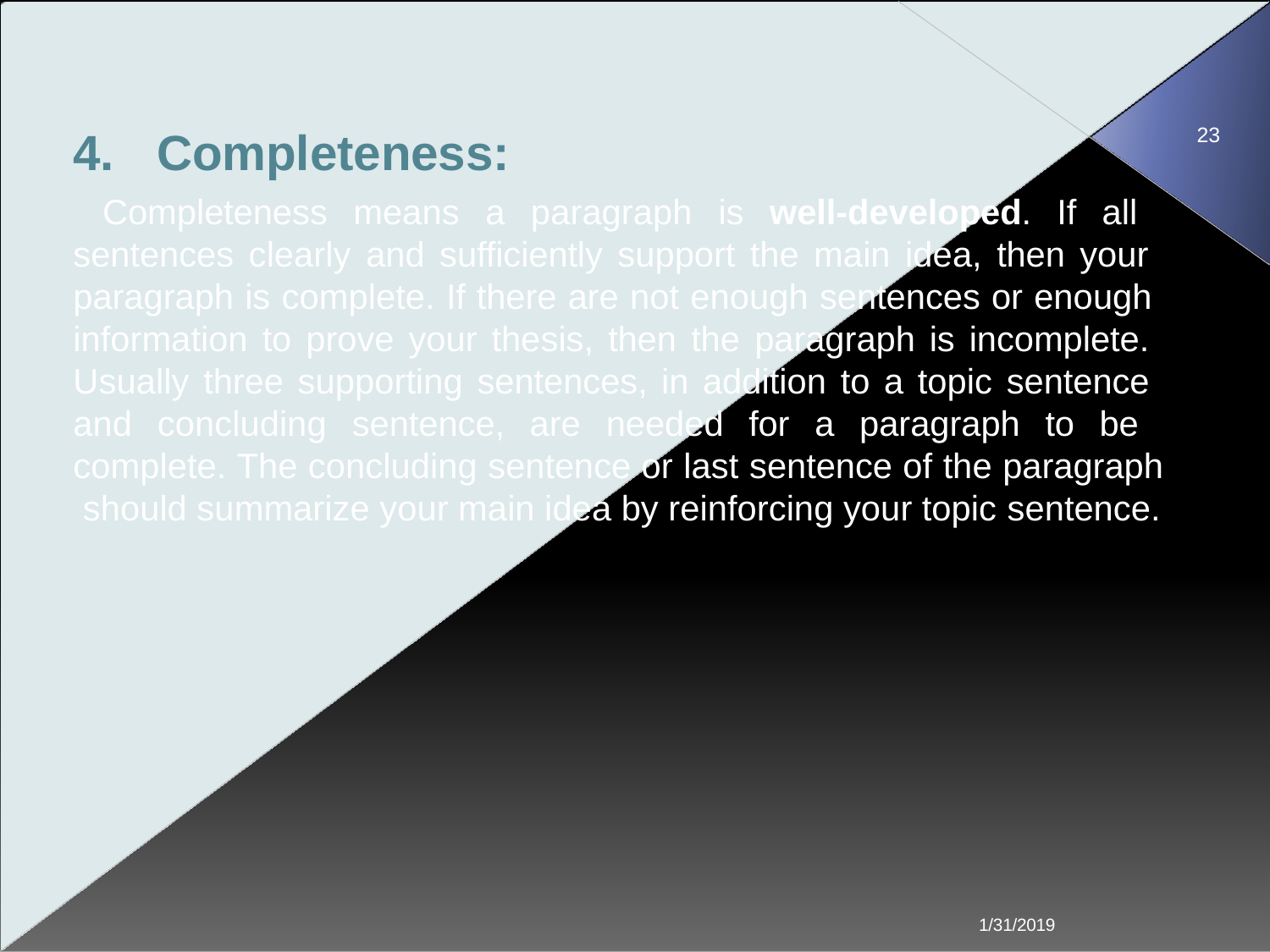

# 4.	Completeness:
23
Completeness means a paragraph is well-developed. If all  sentences clearly and sufficiently support the main idea, then your  paragraph is complete. If there are not enough sentences or enough  information to prove your thesis, then the paragraph is incomplete.  Usually three supporting sentences, in addition to a topic sentence  and concluding sentence, are needed for a paragraph to be  complete. The concluding sentence or last sentence of the paragraph  should summarize your main idea by reinforcing your topic sentence.
1/31/2019